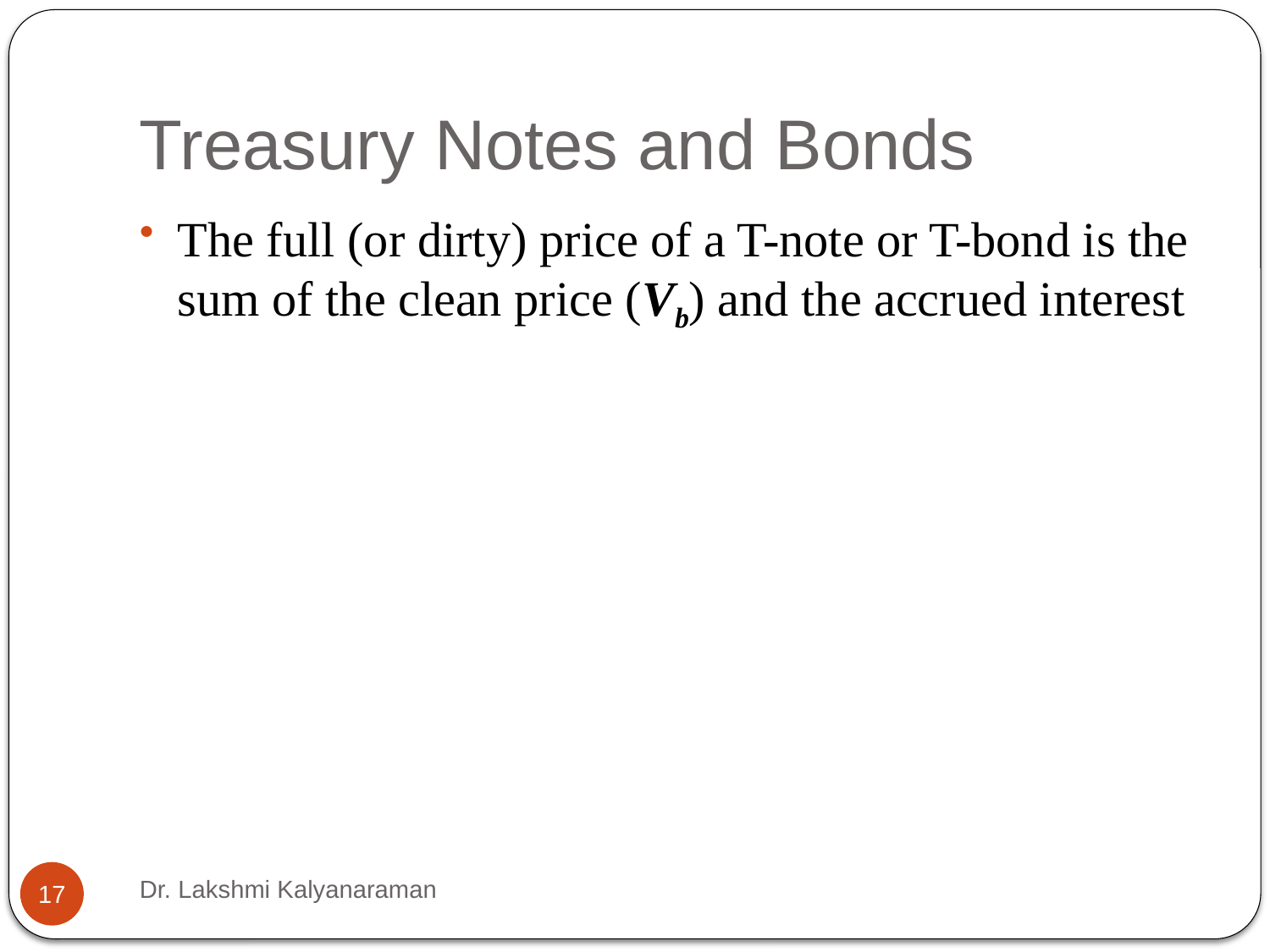

# Treasury Notes and Bonds
The full (or dirty) price of a T-note or T-bond is the sum of the clean price (Vb) and the accrued interest

Dr. Lakshmi Kalyanaraman
17